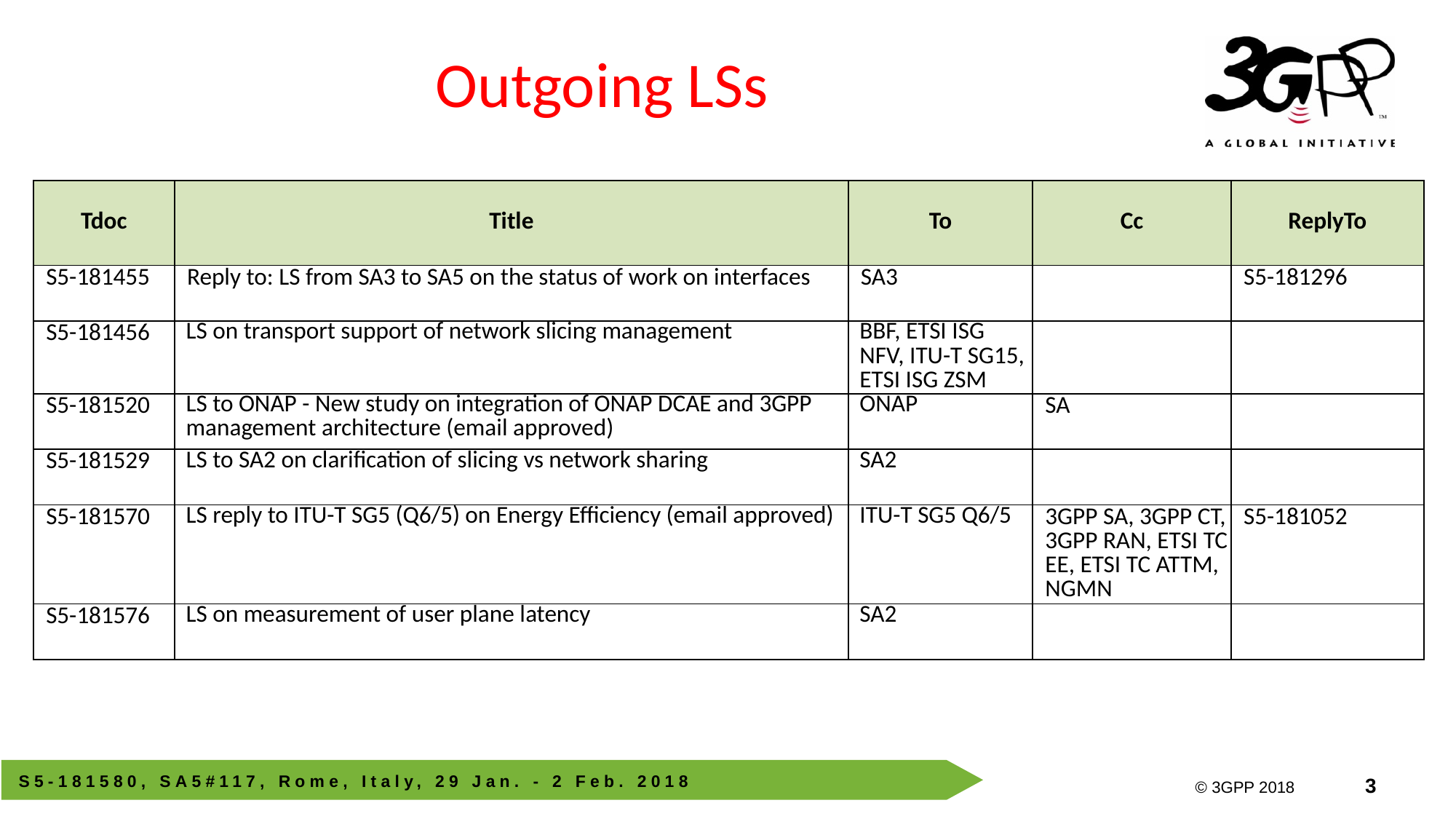

# Outgoing LSs
| Tdoc | Title | To | Cc | ReplyTo |
| --- | --- | --- | --- | --- |
| S5-181455 | Reply to: LS from SA3 to SA5 on the status of work on interfaces | SA3 |  | S5-181296 |
| S5-181456 | LS on transport support of network slicing management | BBF, ETSI ISG NFV, ITU-T SG15, ETSI ISG ZSM |  |  |
| S5-181520 | LS to ONAP - New study on integration of ONAP DCAE and 3GPP management architecture (email approved) | ONAP | SA |  |
| S5-181529 | LS to SA2 on clarification of slicing vs network sharing | SA2 |  |  |
| S5-181570 | LS reply to ITU-T SG5 (Q6/5) on Energy Efficiency (email approved) | ITU-T SG5 Q6/5 | 3GPP SA, 3GPP CT, 3GPP RAN, ETSI TC EE, ETSI TC ATTM, NGMN | S5-181052 |
| S5-181576 | LS on measurement of user plane latency | SA2 |  |  |